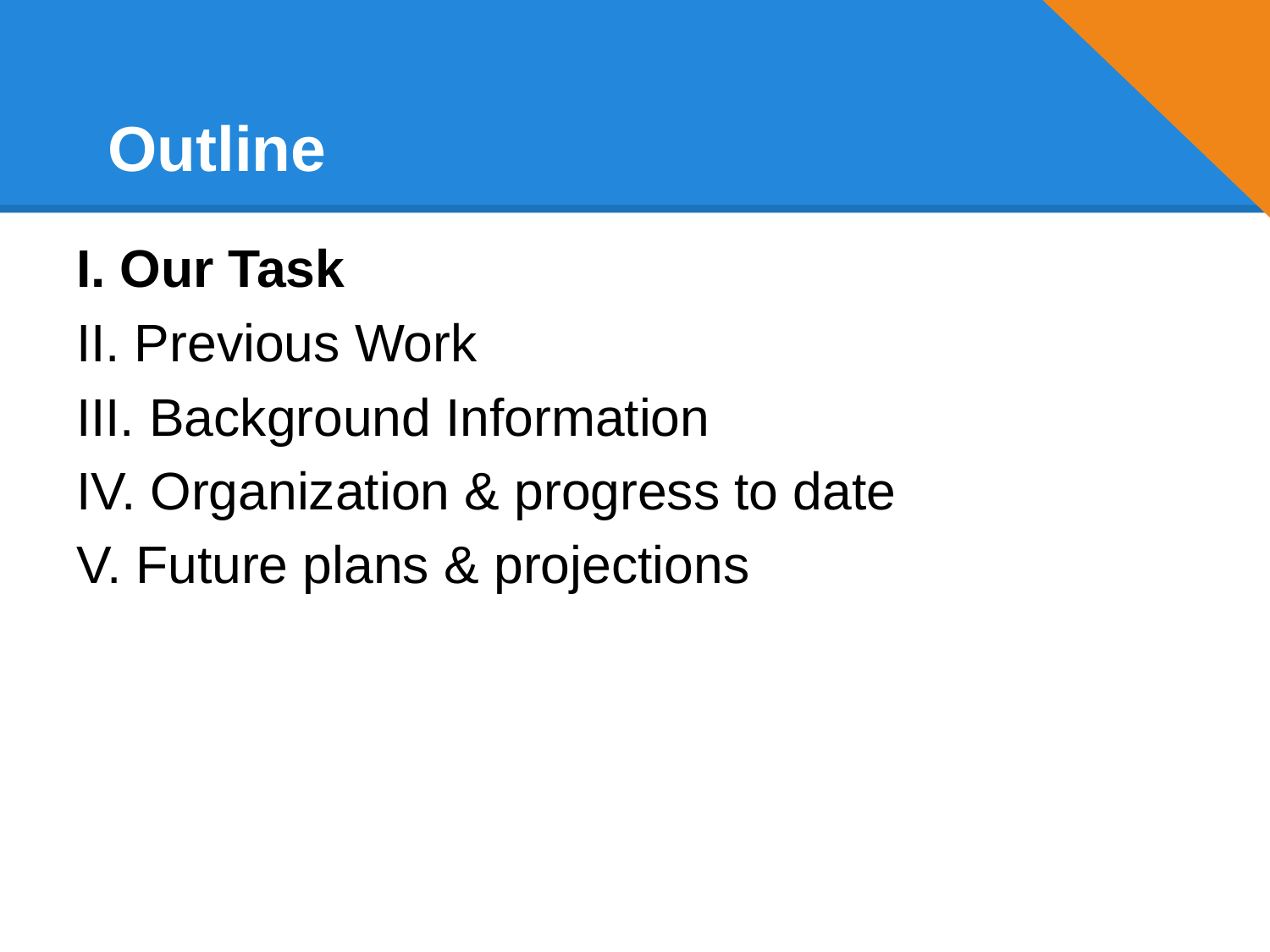

# Outline
I. Our Task
II. Previous Work
III. Background Information
IV. Organization & progress to date
V. Future plans & projections